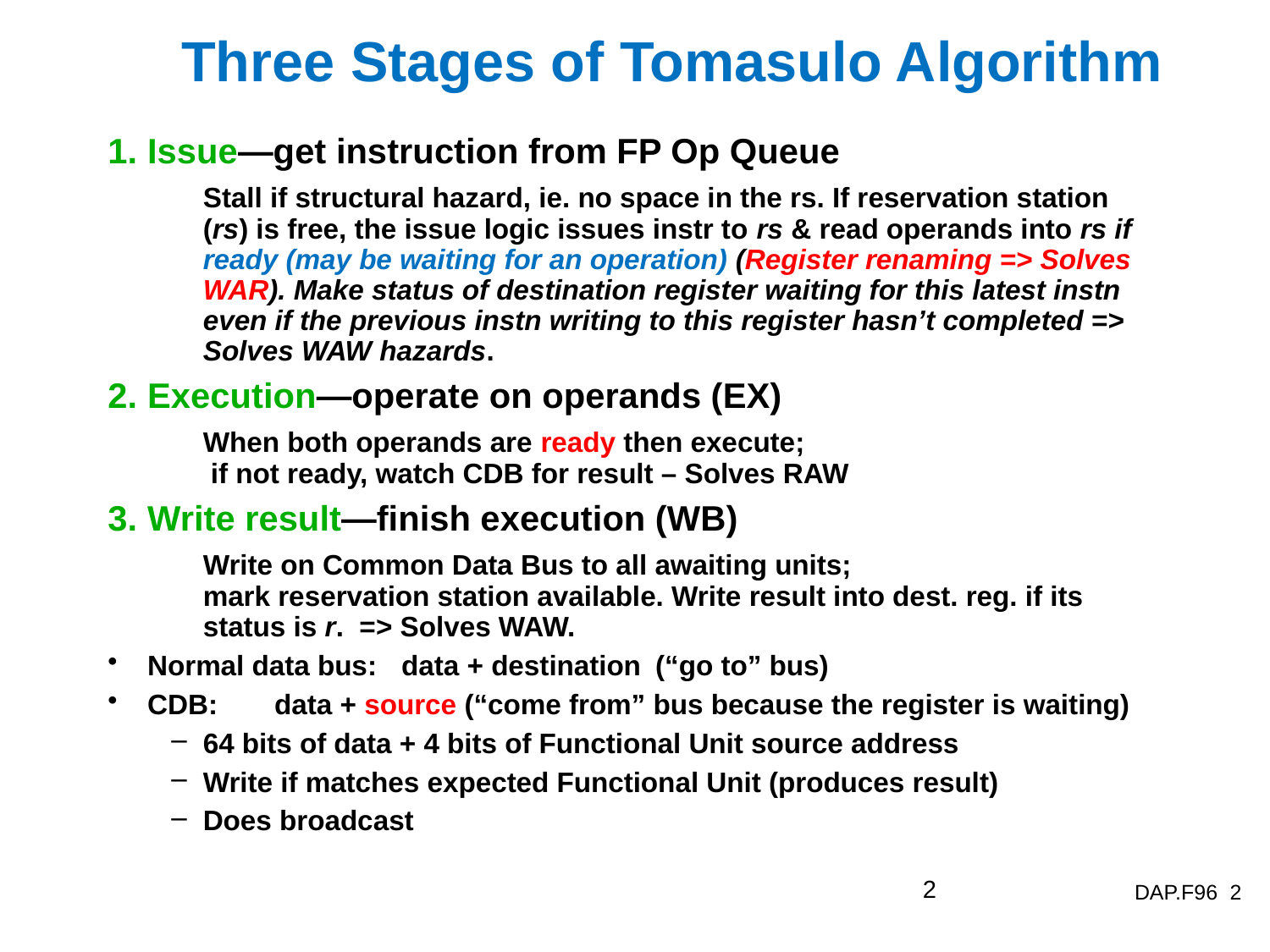

# Three Stages of Tomasulo Algorithm
1.	Issue—get instruction from FP Op Queue
 	Stall if structural hazard, ie. no space in the rs. If reservation station (rs) is free, the issue logic issues instr to rs & read operands into rs if ready (may be waiting for an operation) (Register renaming => Solves WAR). Make status of destination register waiting for this latest instn even if the previous instn writing to this register hasn’t completed => Solves WAW hazards.
2.	Execution—operate on operands (EX)
 	When both operands are ready then execute;
 if not ready, watch CDB for result – Solves RAW
3.	Write result—finish execution (WB)
 	Write on Common Data Bus to all awaiting units;
mark reservation station available. Write result into dest. reg. if its status is r.  => Solves WAW.
Normal data bus:	data + destination	(“go to” bus)
CDB:	data + source (“come from” bus because the register is waiting)
64 bits of data + 4 bits of Functional Unit source address
Write if matches expected Functional Unit (produces result)
Does broadcast
2